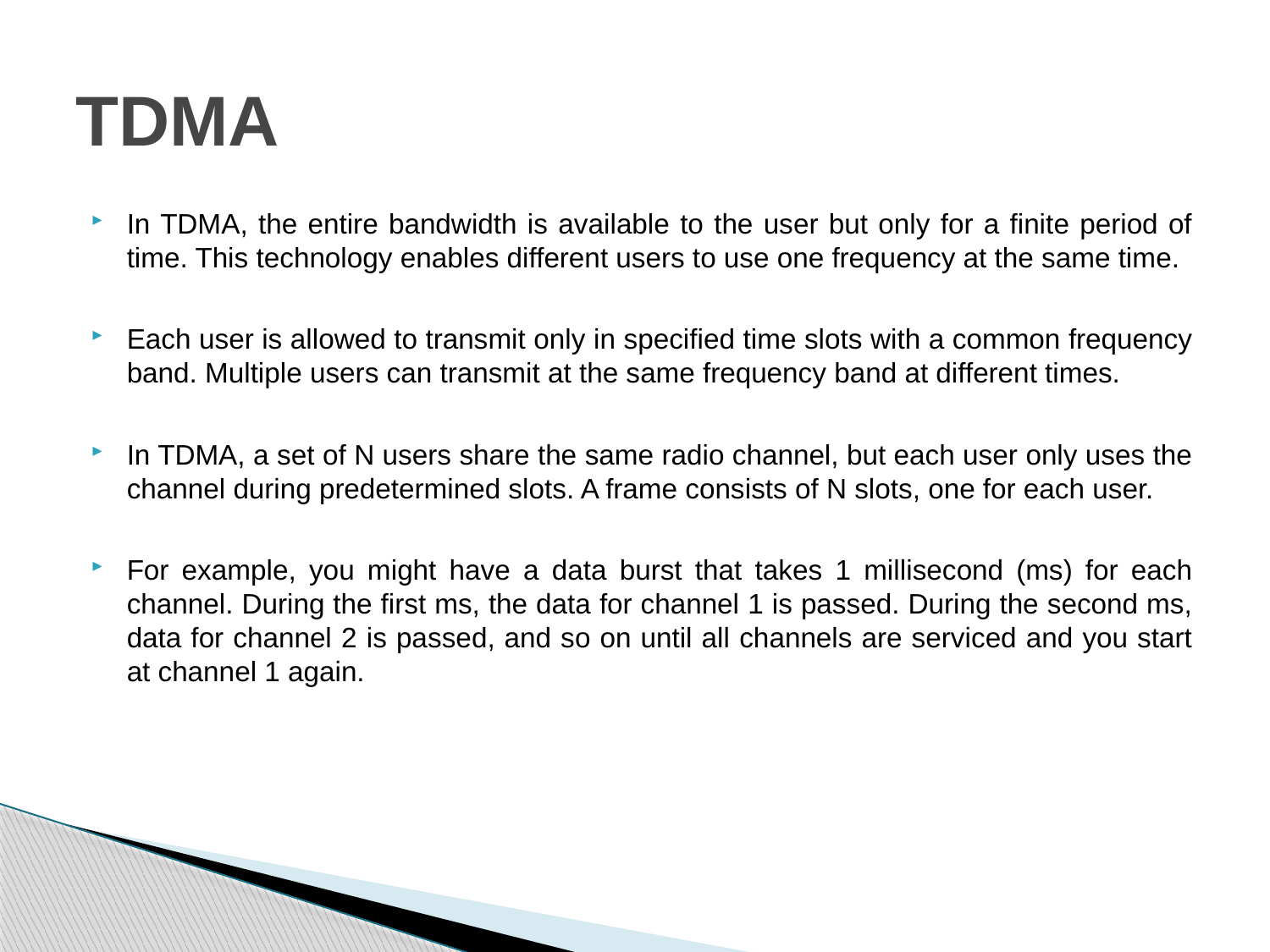

# TDMA

In TDMA, the entire bandwidth is available to the user but only for a finite period of time. This technology enables different users to use one frequency at the same time.

Each user is allowed to transmit only in specified time slots with a common frequency band. Multiple users can transmit at the same frequency band at different times.

In TDMA, a set of N users share the same radio channel, but each user only uses the channel during predetermined slots. A frame consists of N slots, one for each user.

For example, you might have a data burst that takes 1 millisecond (ms) for each channel. During the first ms, the data for channel 1 is passed. During the second ms, data for channel 2 is passed, and so on until all channels are serviced and you start at channel 1 again.